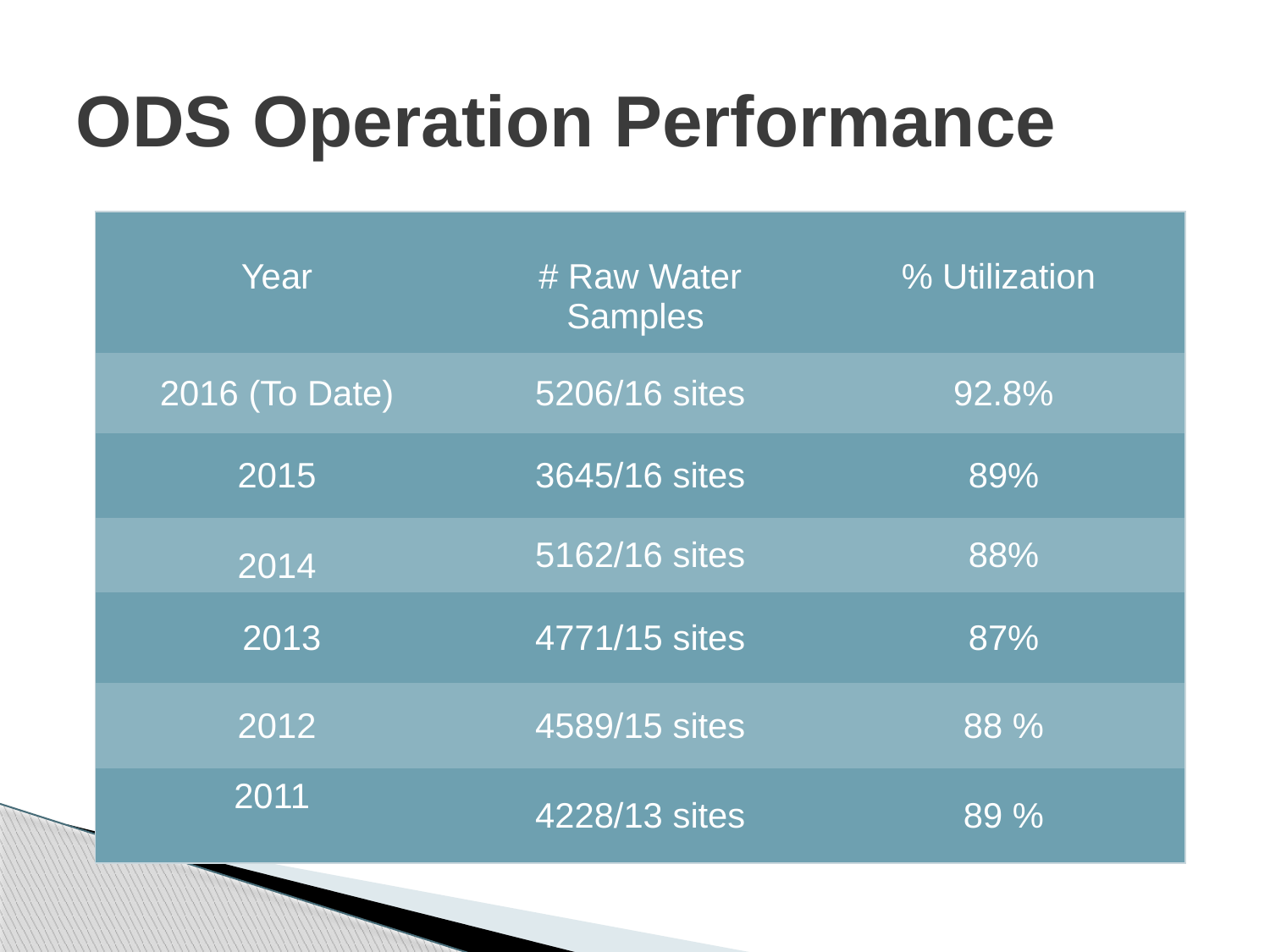

# ODS Operation Performance
| Year | # Raw Water Samples | % Utilization |
| --- | --- | --- |
| 2016 (To Date) | 5206/16 sites | 92.8% |
| 2015 | 3645/16 sites | 89% |
| 2014 | 5162/16 sites | 88% |
| 2013 | 4771/15 sites | 87% |
| 2012 | 4589/15 sites | 88 % |
| 2011 | 4228/13 sites | 89 % |